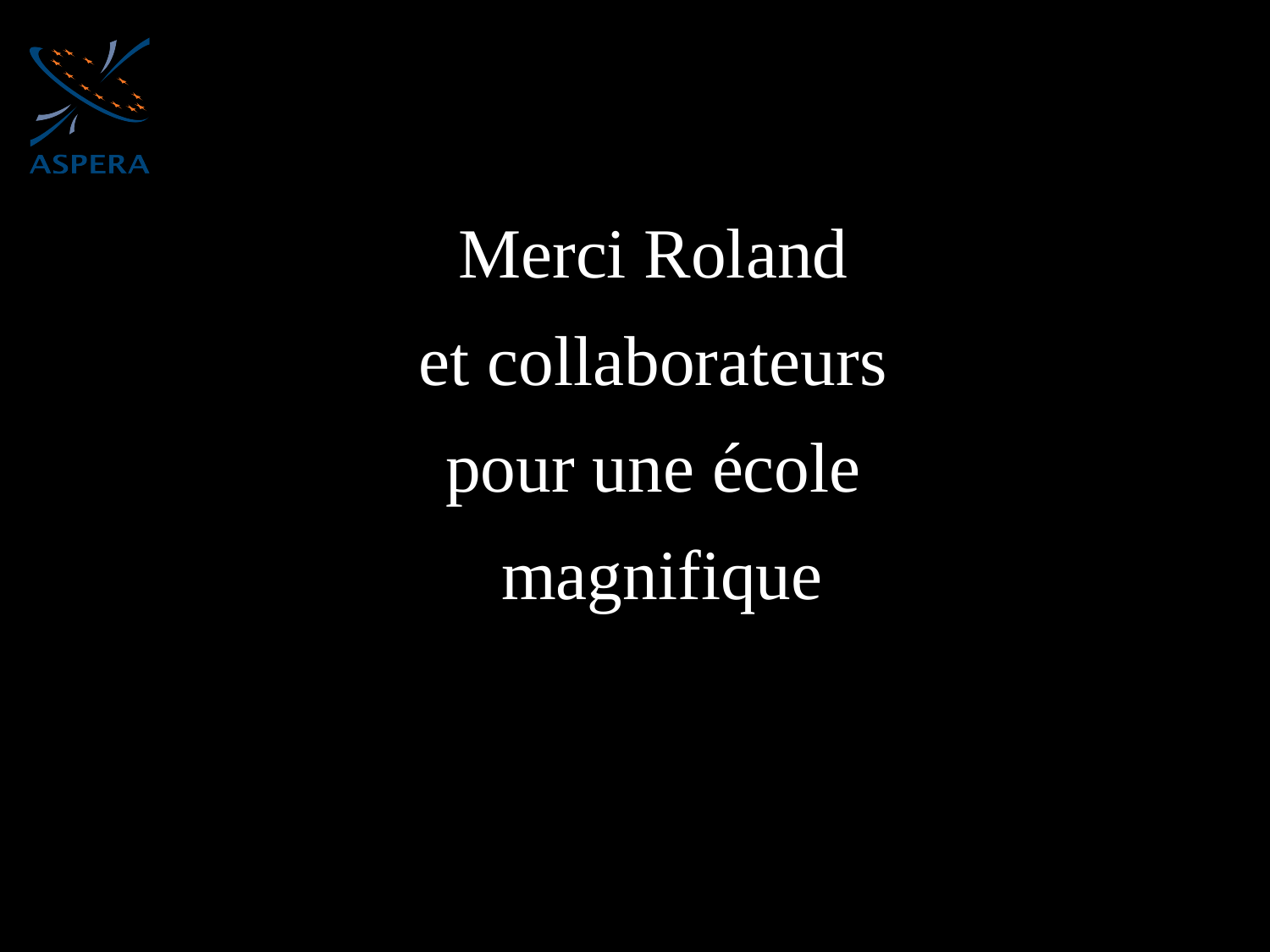

Merci Roland
et collaborateurs
pour une école
magnifique